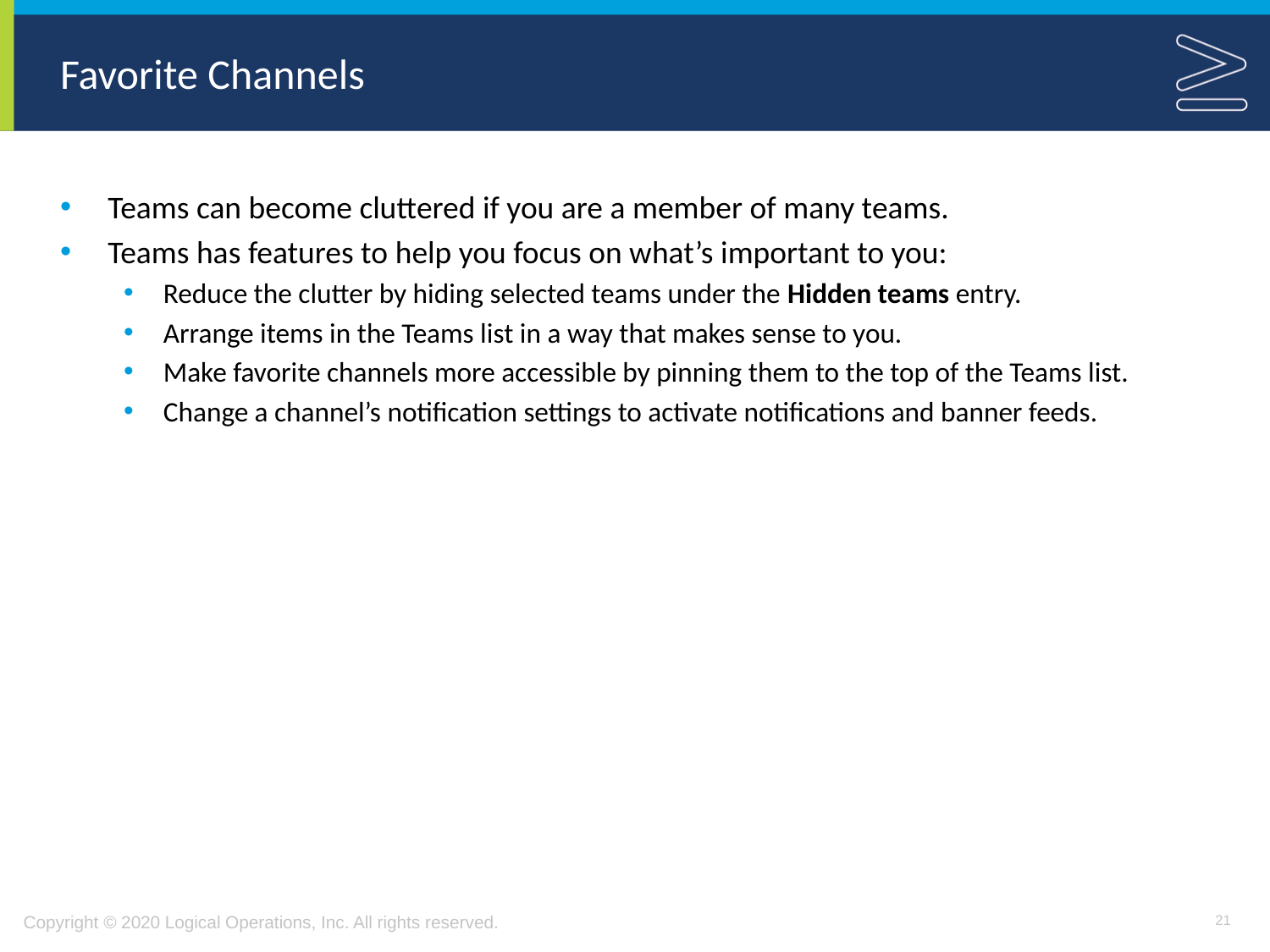

# Favorite Channels
Teams can become cluttered if you are a member of many teams.
Teams has features to help you focus on what’s important to you:
Reduce the clutter by hiding selected teams under the Hidden teams entry.
Arrange items in the Teams list in a way that makes sense to you.
Make favorite channels more accessible by pinning them to the top of the Teams list.
Change a channel’s notification settings to activate notifications and banner feeds.
21